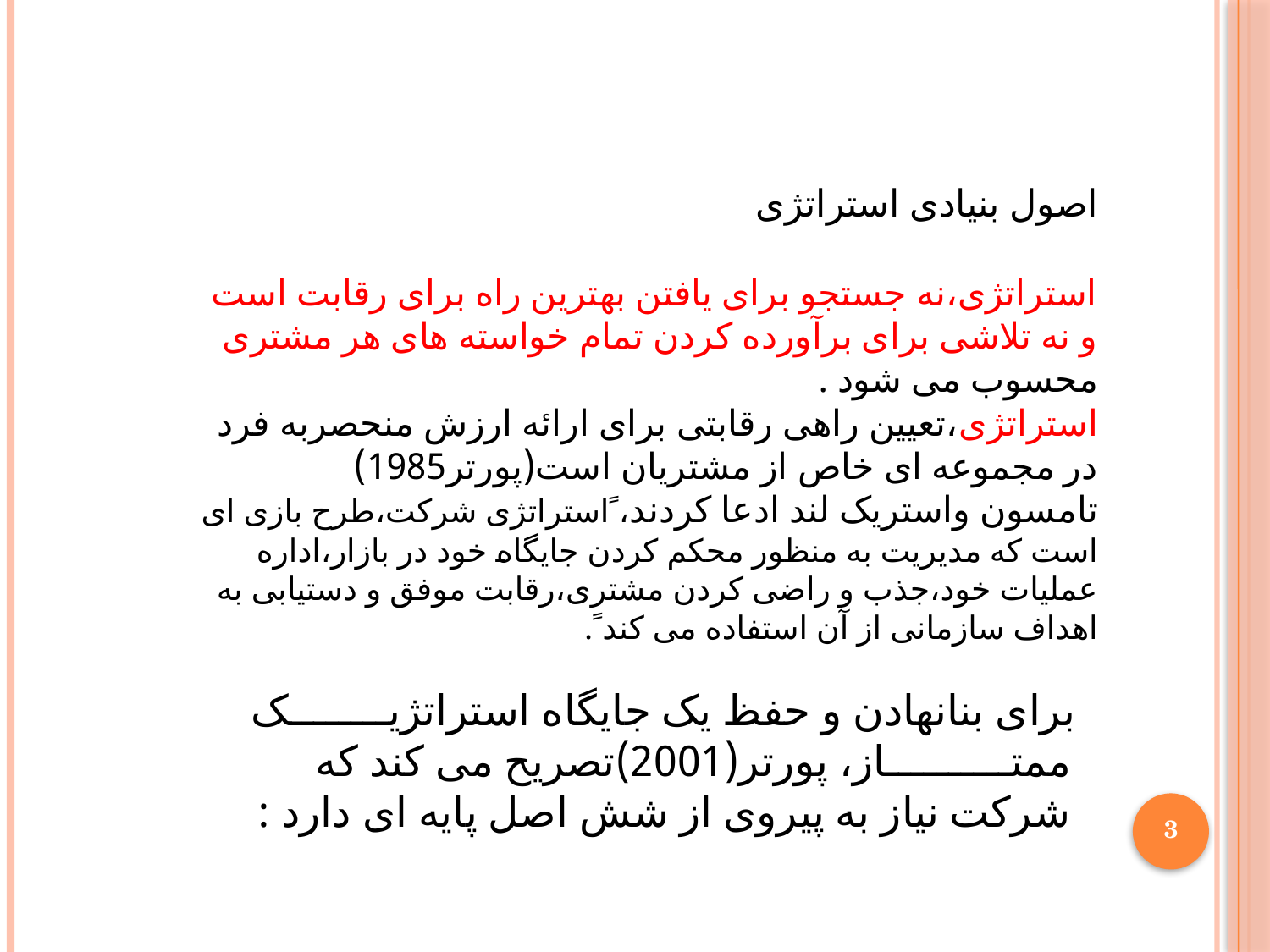

اصول بنیادی استراتژی
استراتژی،نه جستجو برای یافتن بهترین راه برای رقابت است و نه تلاشی برای برآورده کردن تمام خواسته های هر مشتری محسوب می شود .
استراتژی،تعیین راهی رقابتی برای ارائه ارزش منحصربه فرد در مجموعه ای خاص از مشتریان است(پورتر1985)
تامسون واستریک لند ادعا کردند، ًاستراتژی شرکت،طرح بازی ای است که مدیریت به منظور محکم کردن جایگاه خود در بازار،اداره عملیات خود،جذب و راضی کردن مشتری،رقابت موفق و دستیابی به اهداف سازمانی از آن استفاده می کند ً.
   برای بنانهادن و حفظ یک جایگاه استراتژیــــــــک ممتــــــــــاز، پورتر(2001)تصریح می کند که شرکت نیاز به پیروی از شش اصل پایه ای دارد :
3